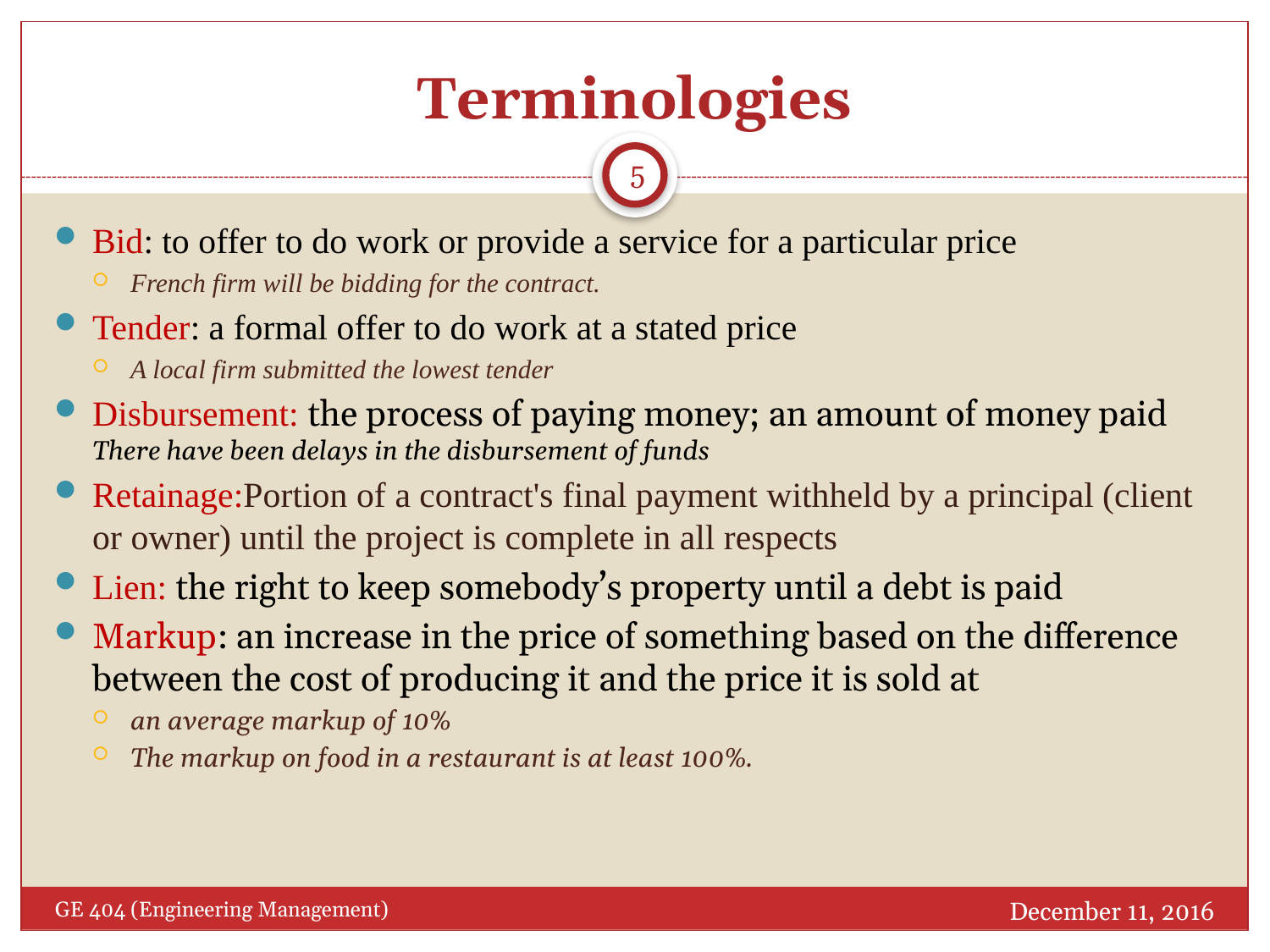

# Terminologies
5
Bid: to offer to do work or provide a service for a particular price
French firm will be bidding for the contract.
Tender: a formal offer to do work at a stated price
A local firm submitted the lowest tender
Disbursement: the process of paying money; an amount of money paid There have been delays in the disbursement of funds
Retainage:Portion of a contract's final payment withheld by a principal (client or owner) until the project is complete in all respects
Lien: the right to keep somebody’s property until a debt is paid
Markup: an increase in the price of something based on the difference between the cost of producing it and the price it is sold at
an average markup of 10%
The markup on food in a restaurant is at least 100%.

December 11, 2016
GE 404 (Engineering Management)